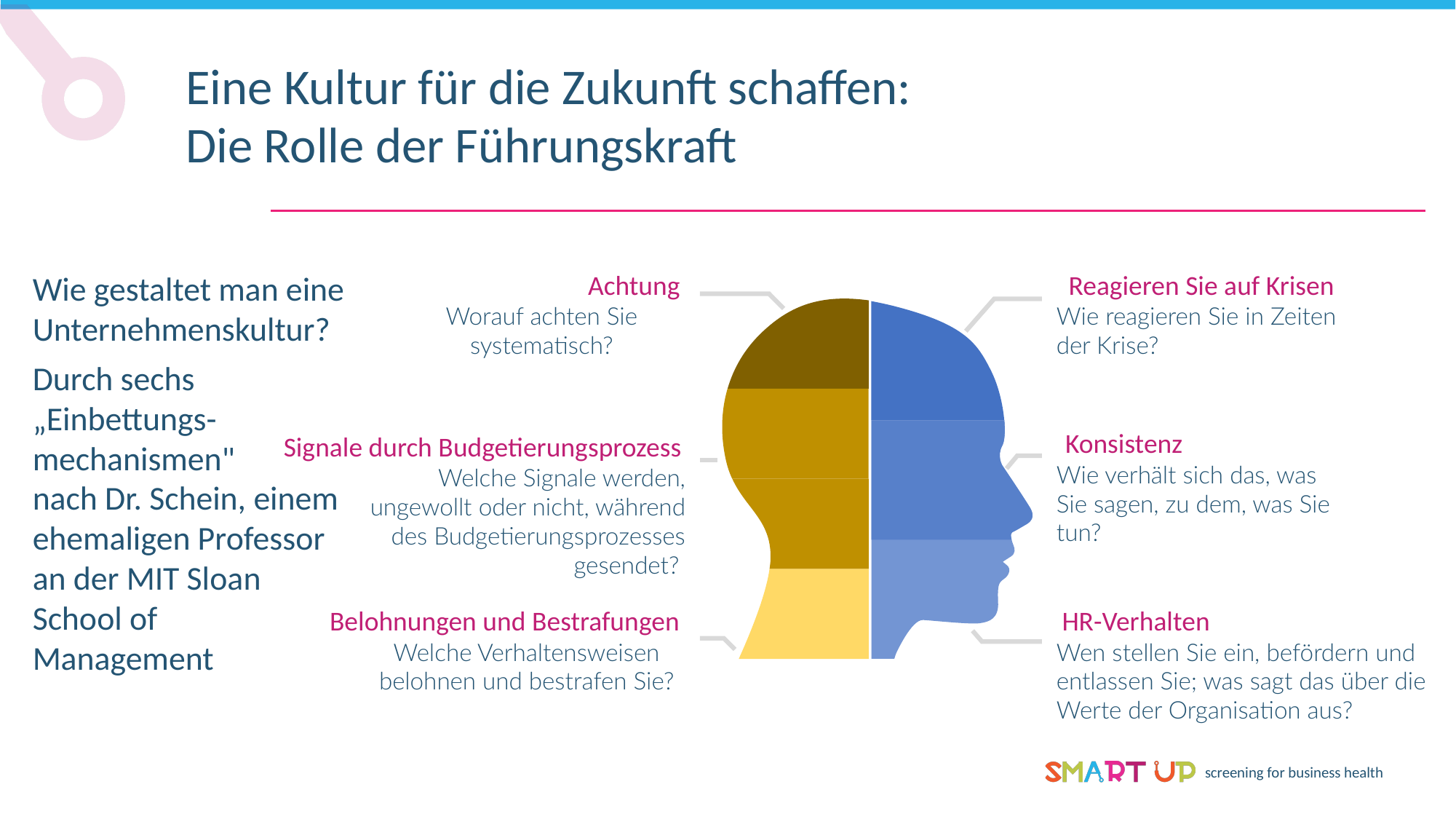

Eine Kultur für die Zukunft schaffen:
Die Rolle der Führungskraft
Achtung
Reagieren Sie auf Krisen
Wie gestaltet man eine Unternehmenskultur?
Durch sechs „Einbettungs-mechanismen"       nach Dr. Schein, einem ehemaligen Professor an der MIT Sloan School of   Management

Worauf achten Sie systematisch?
Wie reagieren Sie in Zeiten der Krise?

Konsistenz
Signale durch Budgetierungsprozess

Wie verhält sich das, was Sie sagen, zu dem, was Sie tun?

Welche Signale werden, ungewollt oder nicht, während des Budgetierungsprozesses gesendet?

Belohnungen und Bestrafungen
HR-Verhalten

Welche Verhaltensweisen belohnen und bestrafen Sie?
Wen stellen Sie ein, befördern und entlassen Sie; was sagt das über die Werte der Organisation aus?

I